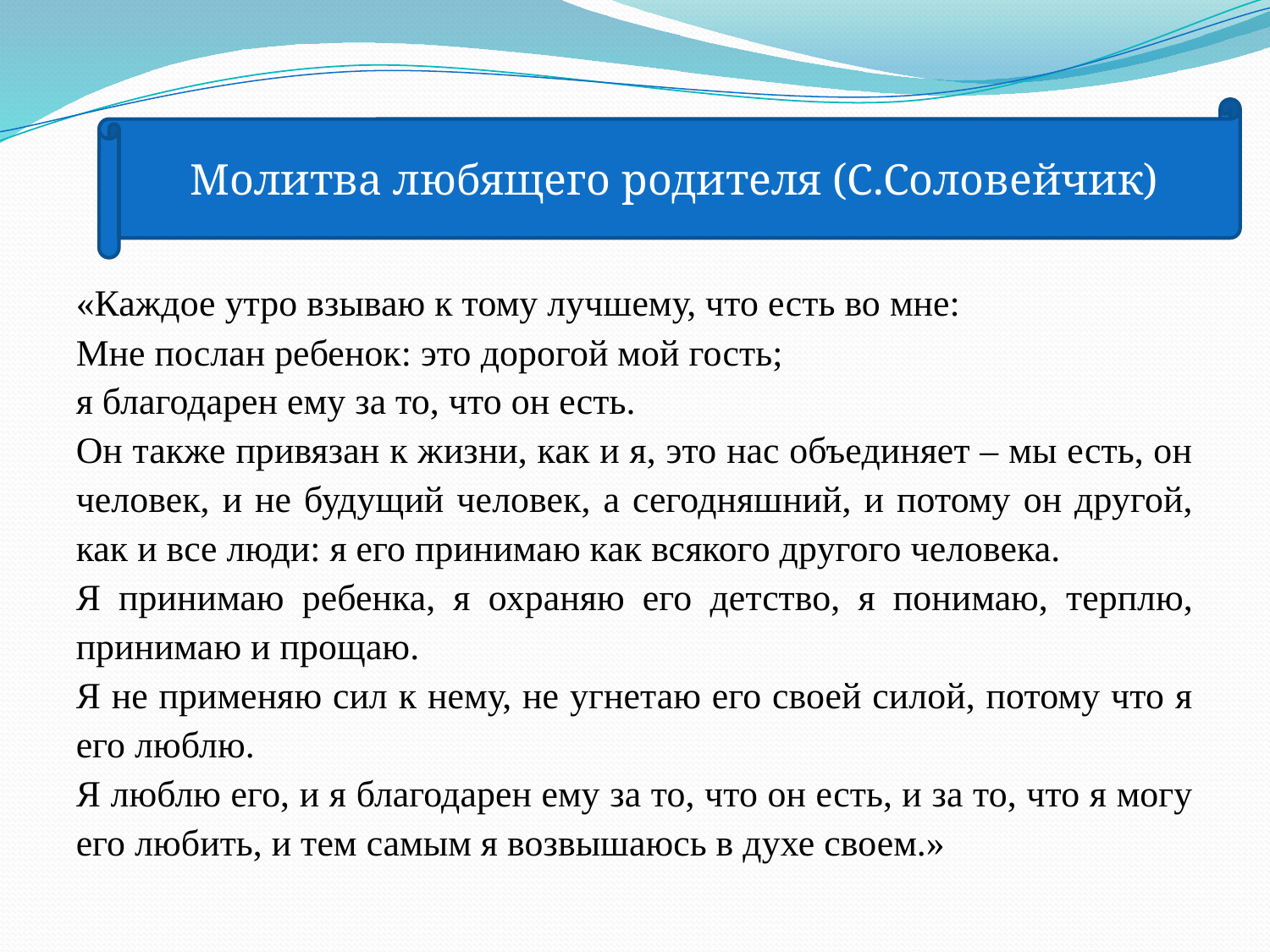

Молитва любящего родителя (С.Соловейчик)
«Каждое утро взываю к тому лучшему, что есть во мне:
Мне послан ребенок: это дорогой мой гость;
я благодарен ему за то, что он есть.
Он также привязан к жизни, как и я, это нас объединяет – мы есть, он человек, и не будущий человек, а сегодняшний, и потому он другой, как и все люди: я его принимаю как всякого другого человека.
Я принимаю ребенка, я охраняю его детство, я понимаю, терплю, принимаю и прощаю.
Я не применяю сил к нему, не угнетаю его своей силой, потому что я его люблю.
Я люблю его, и я благодарен ему за то, что он есть, и за то, что я могу его любить, и тем самым я возвышаюсь в духе своем.»